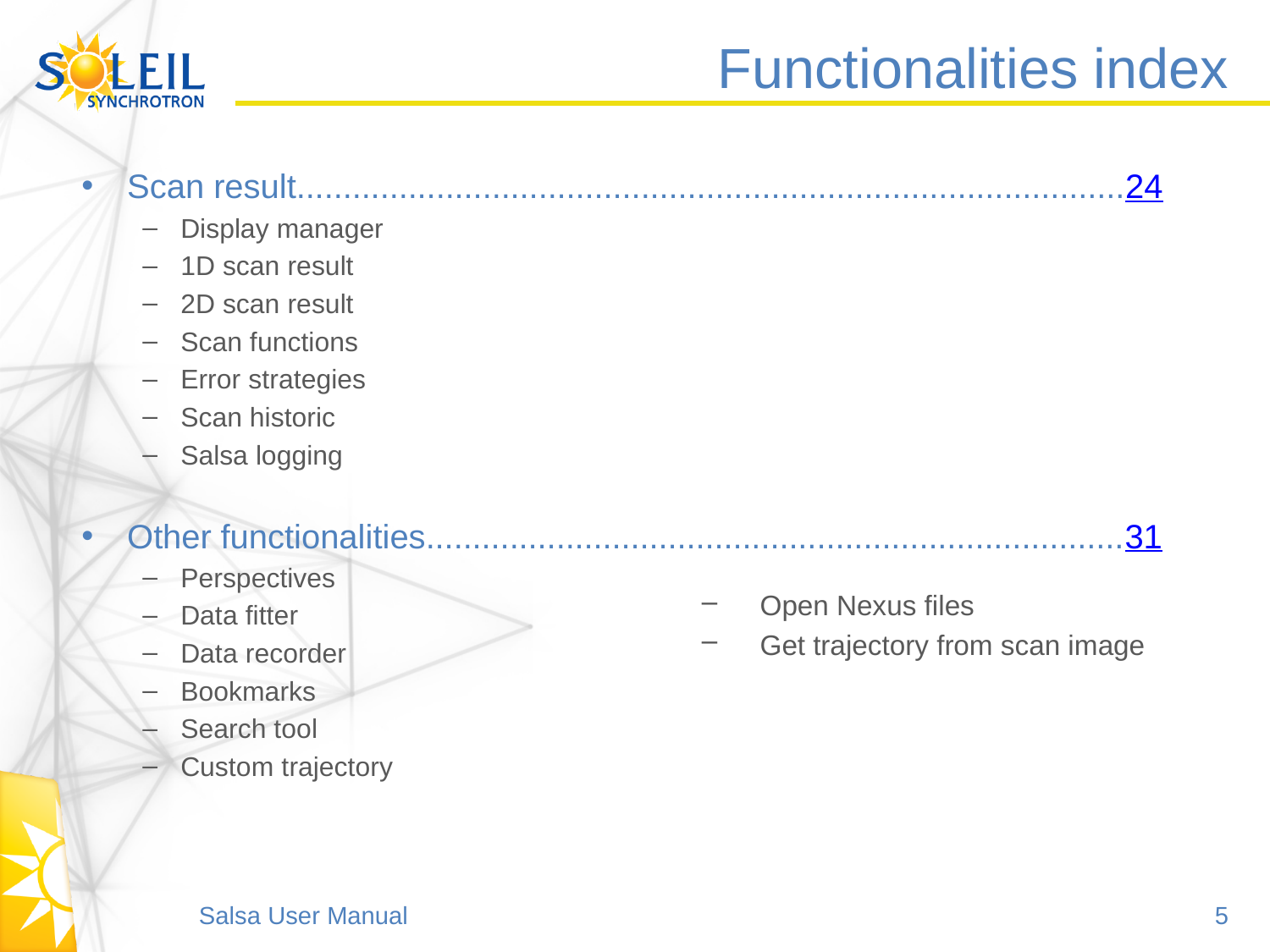

# Functionalities index
Scan result.........................................................................................24
Display manager
1D scan result
2D scan result
Scan functions
Error strategies
Scan historic
Salsa logging

Other functionalities...........................................................................31
Perspectives
Data fitter
Data recorder
Bookmarks
Search tool
Custom trajectory

Open Nexus files
Get trajectory from scan image

Salsa User Manual							5